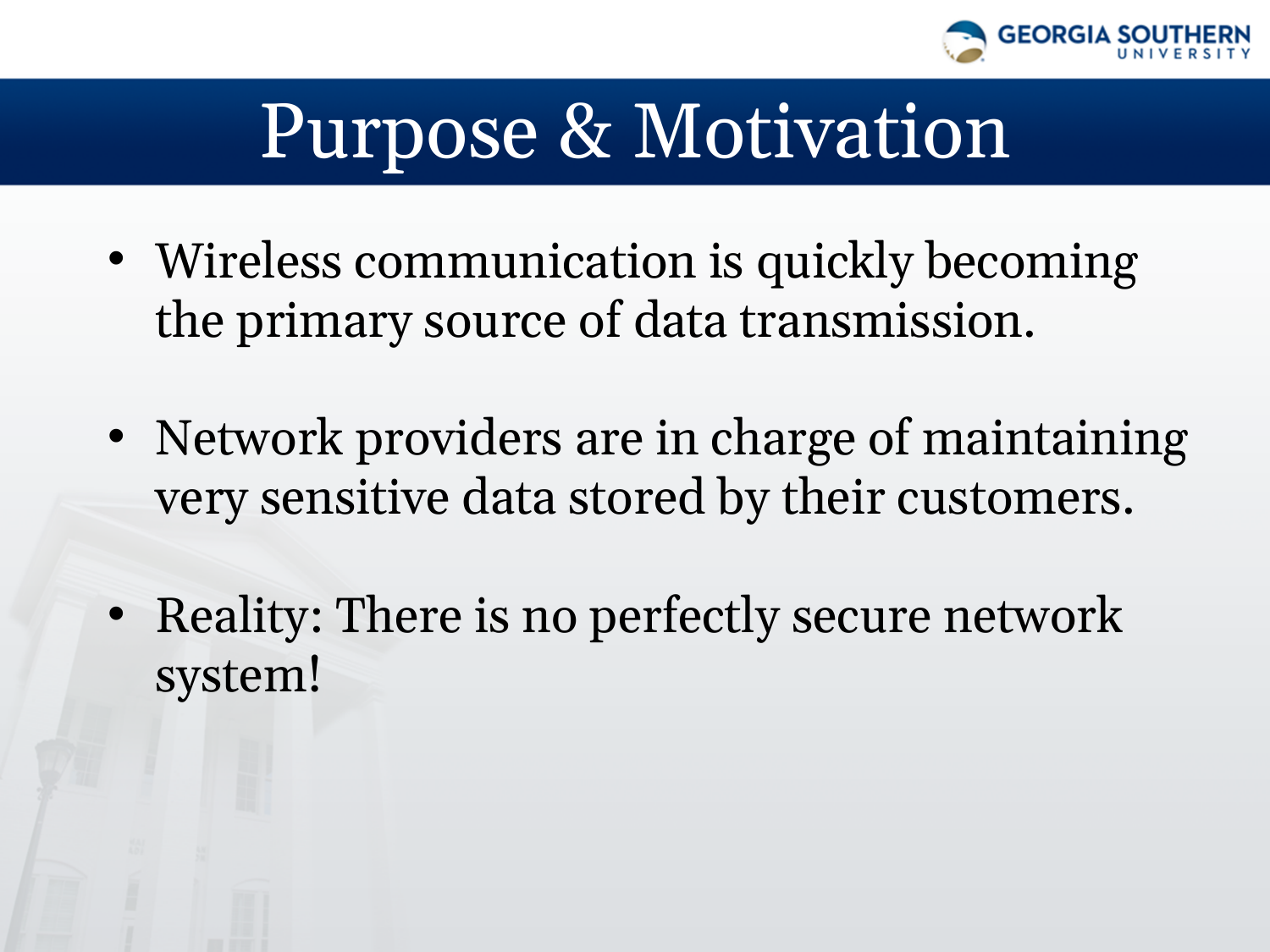

# Purpose & Motivation
Wireless communication is quickly becoming the primary source of data transmission.

Network providers are in charge of maintaining very sensitive data stored by their customers.

Reality: There is no perfectly secure network system!